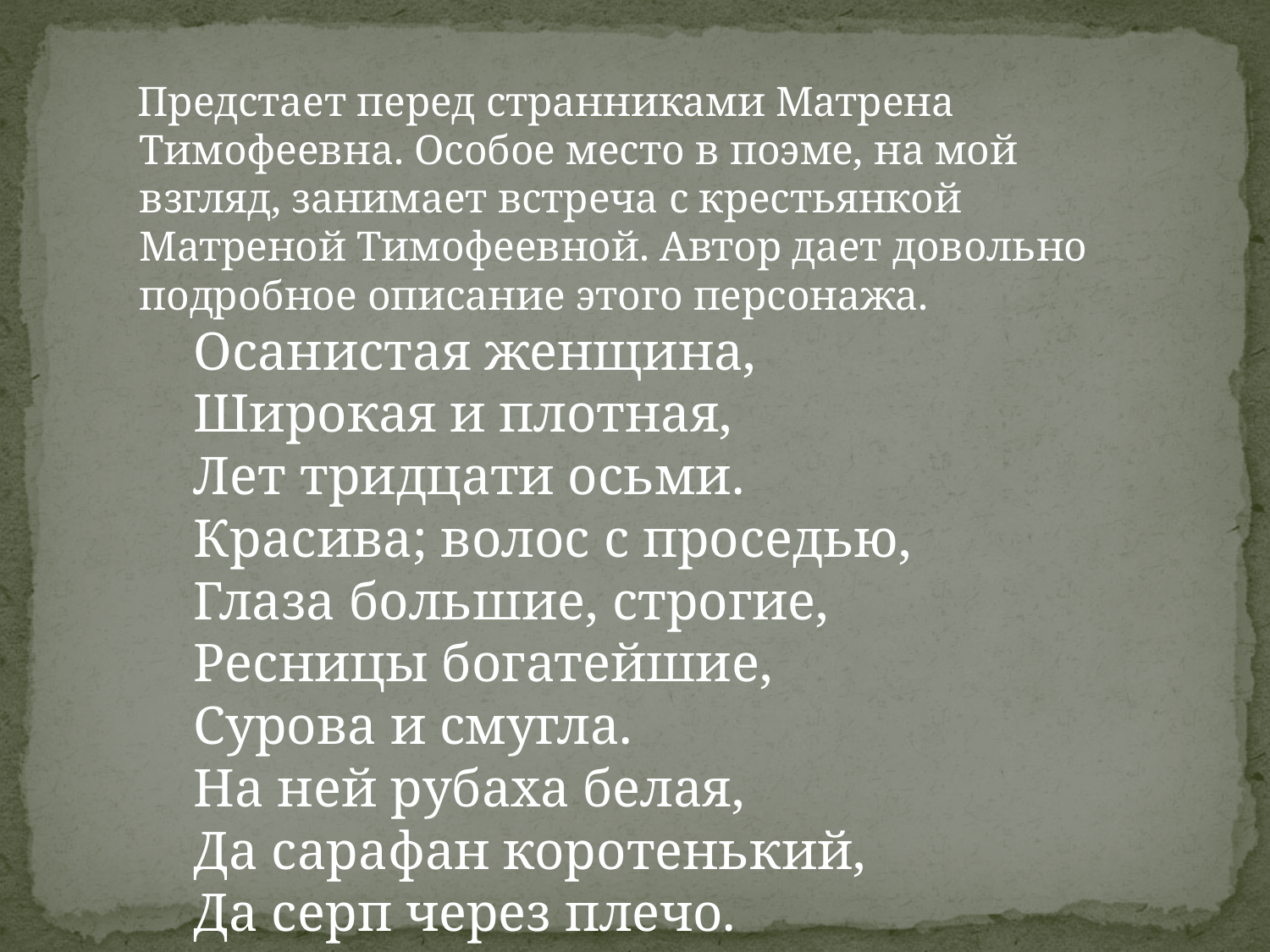

#
   Предстает перед странниками Матрена Тимофеевна. Особое место в поэме, на мой взгляд, занимает встреча с крестьянкой Матреной Тимофеевной. Автор дает довольно подробное описание этого персонажа.
    Осанистая женщина,
    Широкая и плотная,
    Лет тридцати осьми.
    Красива; волос с проседью,
    Глаза большие, строгие,
    Ресницы богатейшие,
    Сурова и смугла.
    На ней рубаха белая,
    Да сарафан коротенький,
    Да серп через плечо.